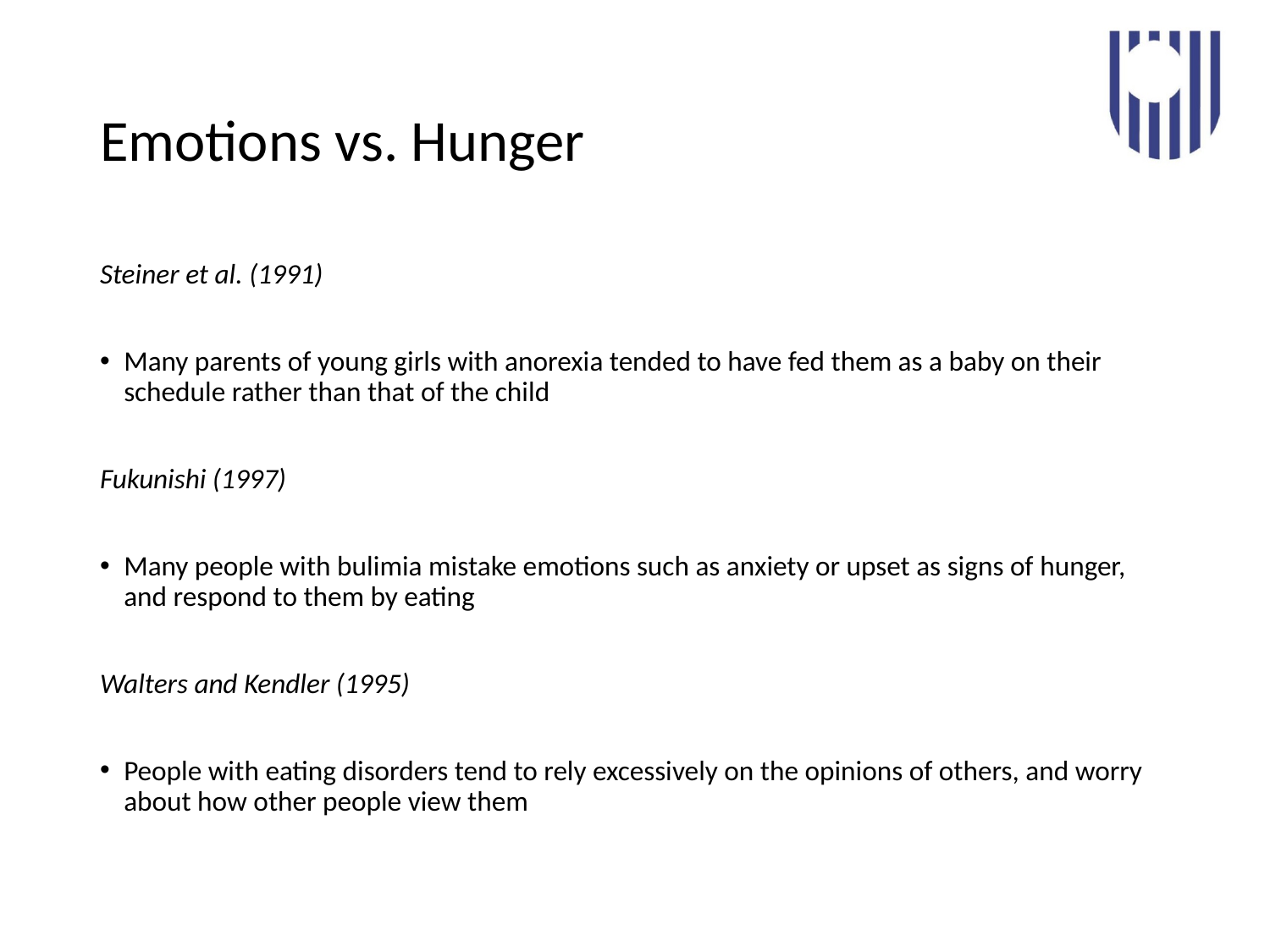

# Emotions vs. Hunger
Steiner et al. (1991)

Many parents of young girls with anorexia tended to have fed them as a baby on their schedule rather than that of the child

Fukunishi (1997)

Many people with bulimia mistake emotions such as anxiety or upset as signs of hunger, and respond to them by eating

Walters and Kendler (1995)

People with eating disorders tend to rely excessively on the opinions of others, and worry about how other people view them